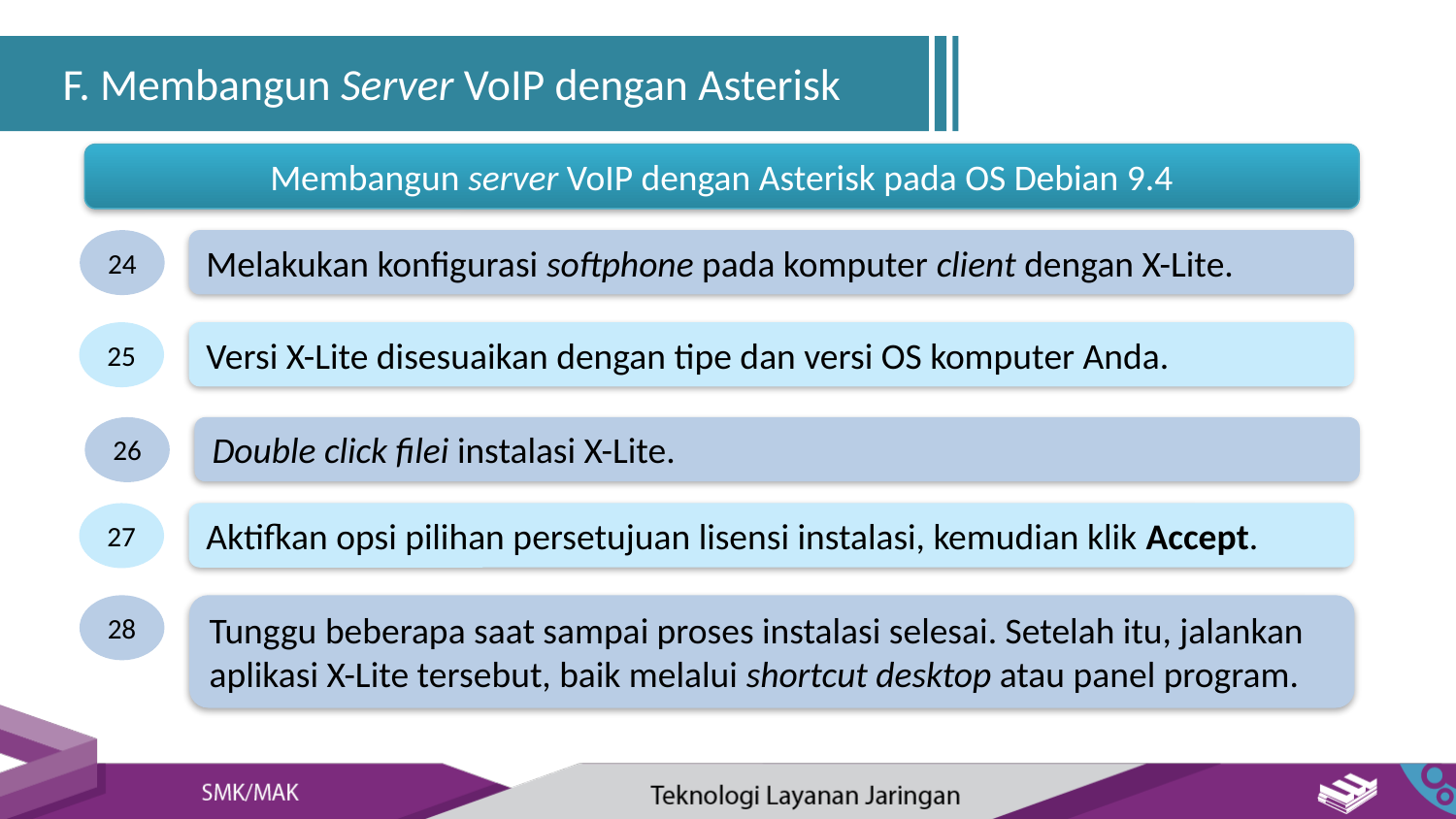

F. Membangun Server VoIP dengan Asterisk
Membangun server VoIP dengan Asterisk pada OS Debian 9.4
24
Melakukan konfigurasi softphone pada komputer client dengan X-Lite.
25
Versi X-Lite disesuaikan dengan tipe dan versi OS komputer Anda.
26
Double click filei instalasi X-Lite.
27
Aktifkan opsi pilihan persetujuan lisensi instalasi, kemudian klik Accept.
28
Tunggu beberapa saat sampai proses instalasi selesai. Setelah itu, jalankan aplikasi X-Lite tersebut, baik melalui shortcut desktop atau panel program.